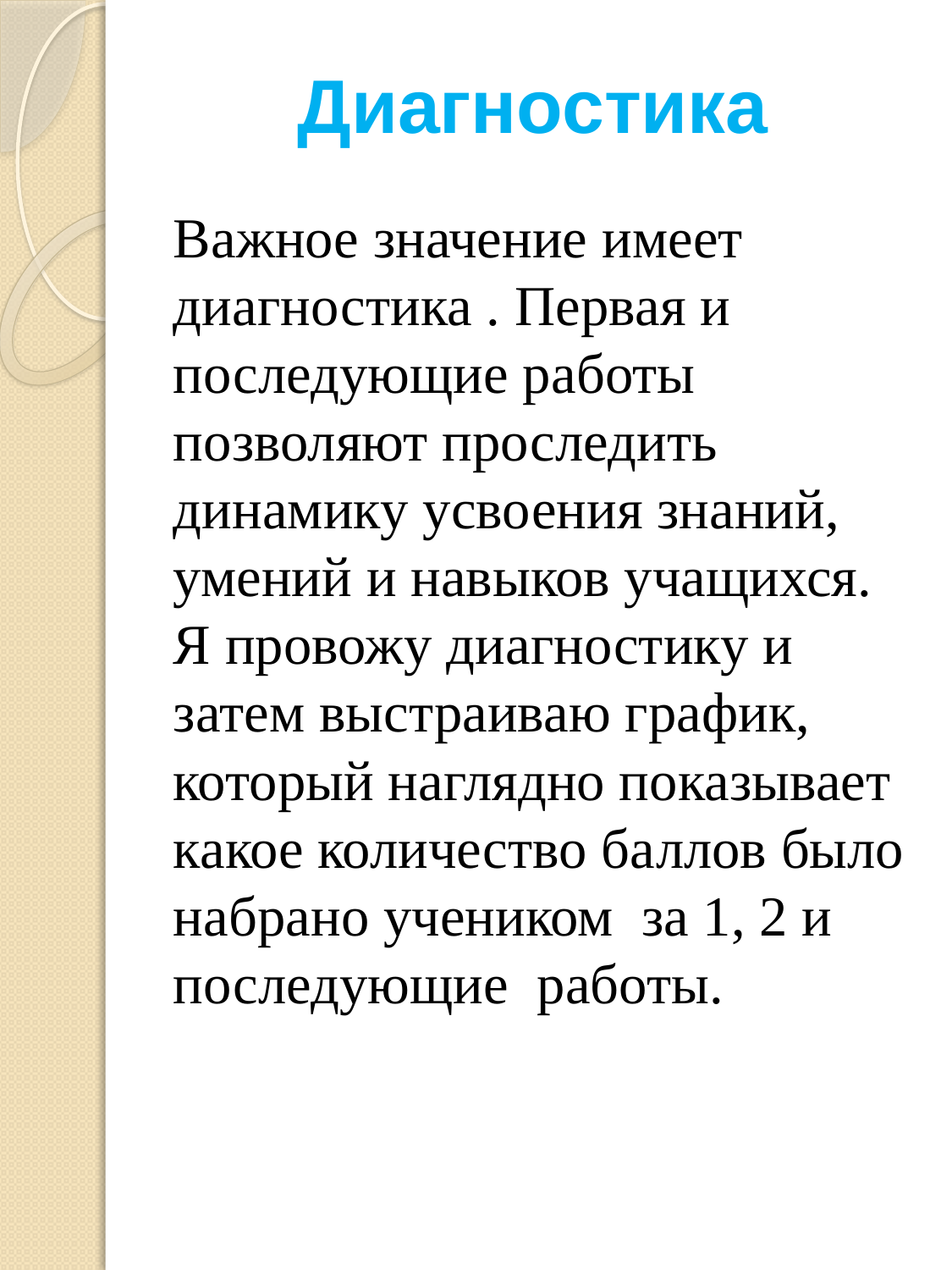

# Диагностика
Важное значение имеет диагностика . Первая и последующие работы позволяют проследить динамику усвоения знаний, умений и навыков учащихся. Я провожу диагностику и затем выстраиваю график, который наглядно показывает какое количество баллов было набрано учеником  за 1, 2 и последующие  работы.